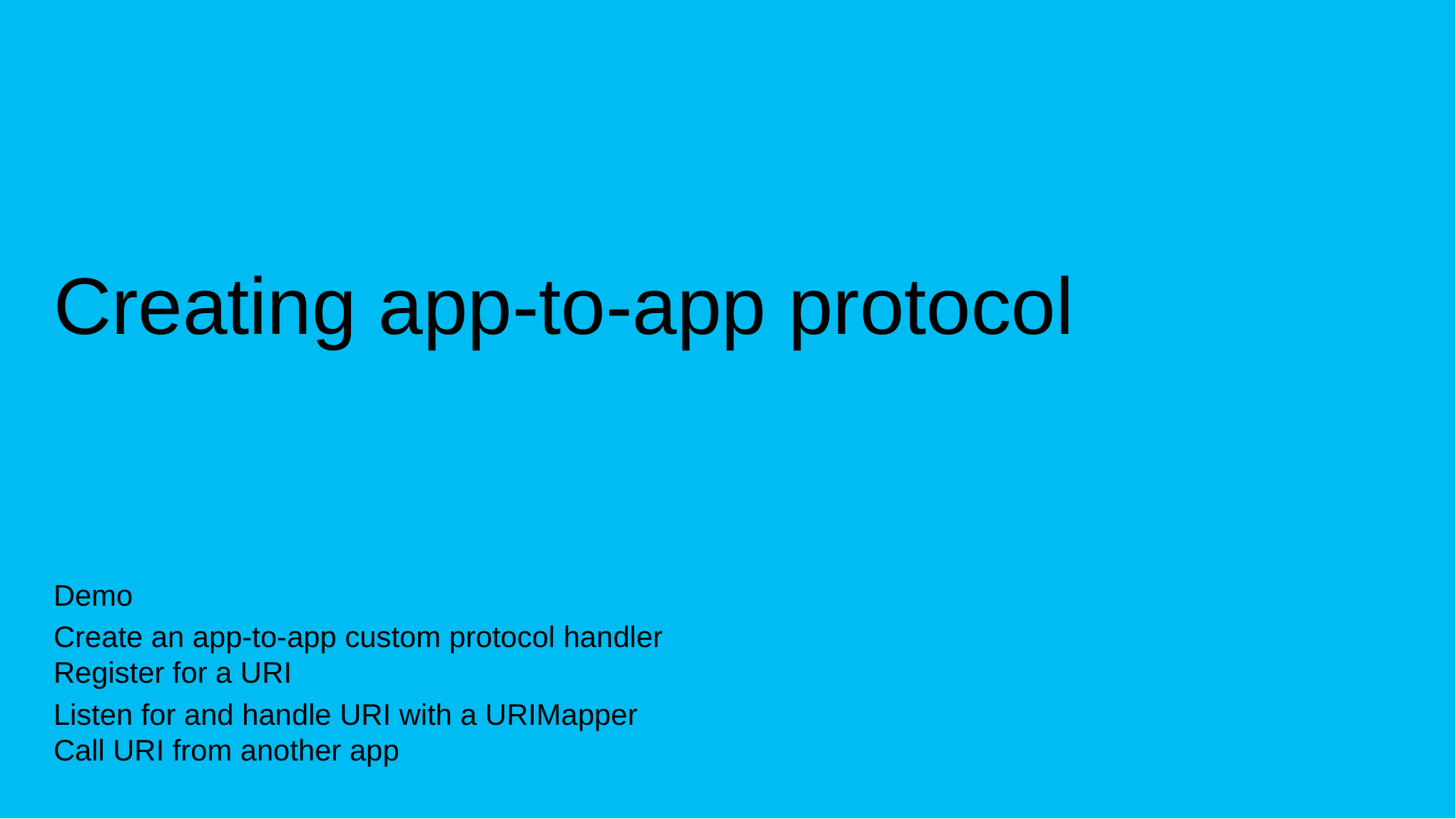

# Creating app-to-app protocol
Demo
Create an app-to-app custom protocol handler
Register for a URI
Listen for and handle URI with a URIMapper
Call URI from another app